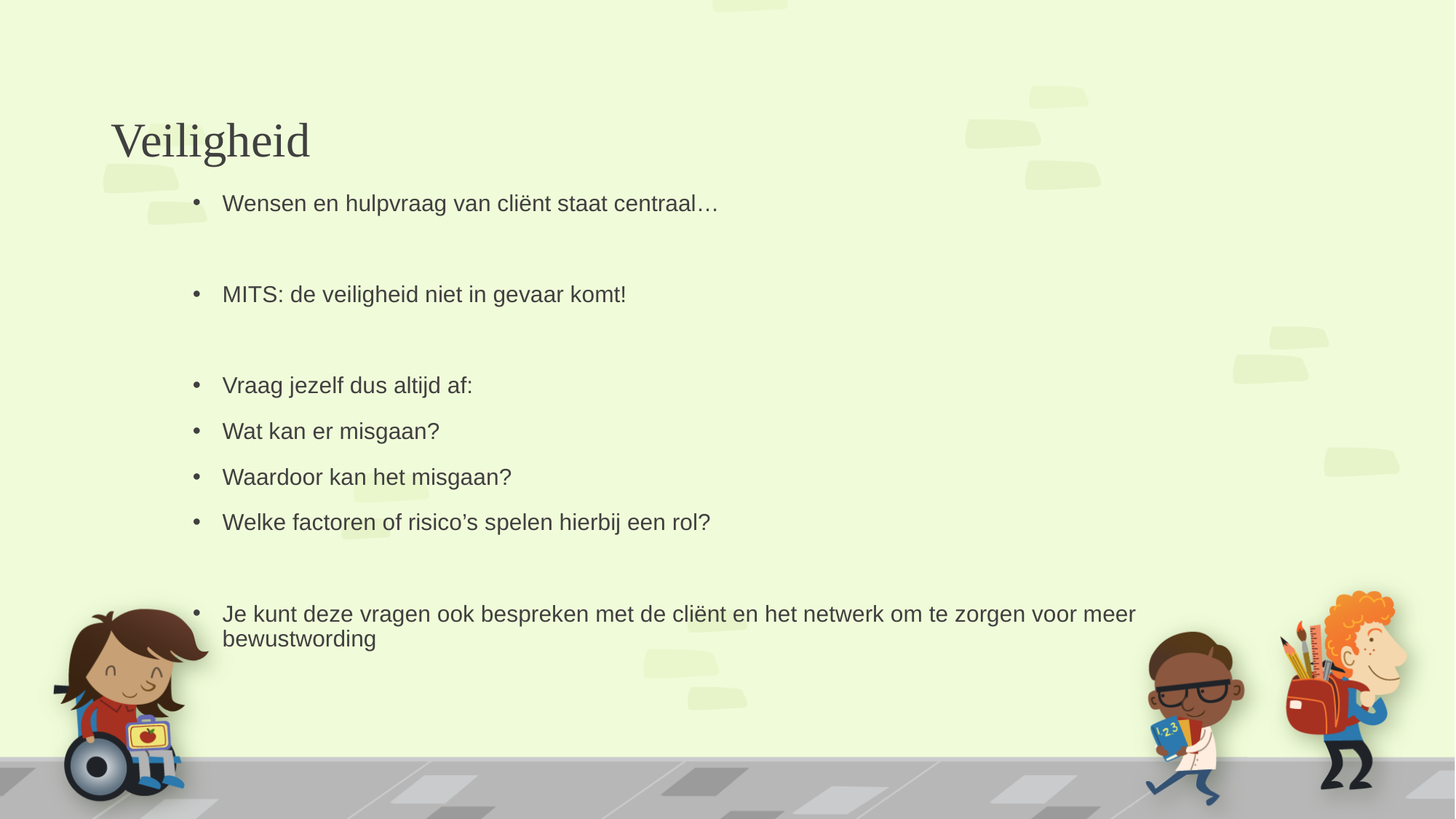

# Veiligheid
Wensen en hulpvraag van cliënt staat centraal…

MITS: de veiligheid niet in gevaar komt!

Vraag jezelf dus altijd af:
Wat kan er misgaan?
Waardoor kan het misgaan?
Welke factoren of risico’s spelen hierbij een rol?

Je kunt deze vragen ook bespreken met de cliënt en het netwerk om te zorgen voor meer bewustwording